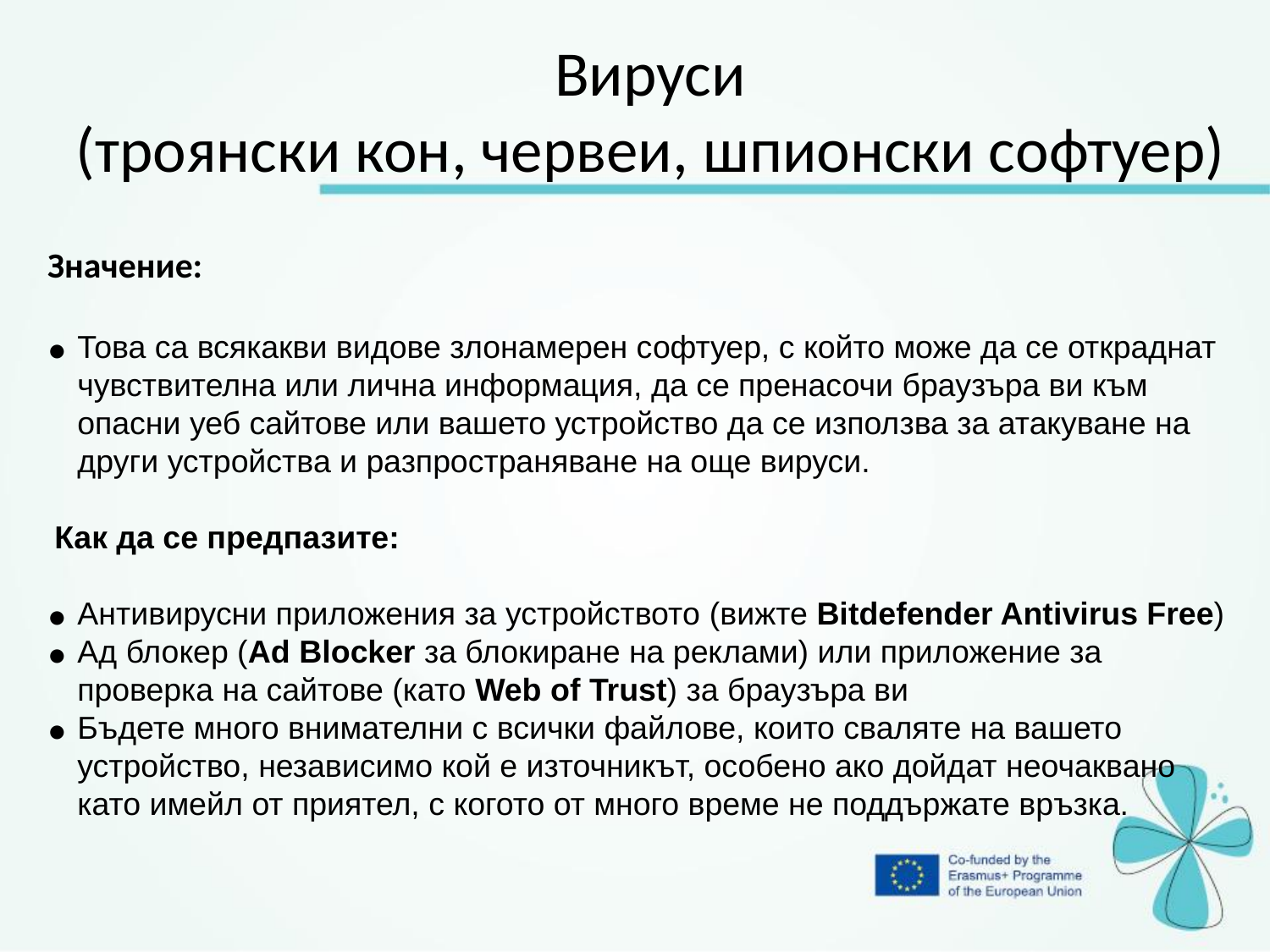

Вируси
(троянски кон, червеи, шпионски софтуер)
Значение:

Това са всякакви видове злонамерен софтуер, с който може да се откраднат чувствителна или лична информация, да се пренасочи браузъра ви към опасни уеб сайтове или вашето устройство да се използва за атакуване на други устройства и разпространяване на още вируси.

Как да се предпазите:

Антивирусни приложения за устройството (вижте Bitdefender Antivirus Free)
Ад блокер (Ad Blocker за блокиране на реклами) или приложение за проверка на сайтове (като Web of Trust) за браузъра ви
Бъдете много внимателни с всички файлове, които сваляте на вашето устройство, независимо кой е източникът, особено ако дойдат неочаквано като имейл от приятел, с когото от много време не поддържате връзка.